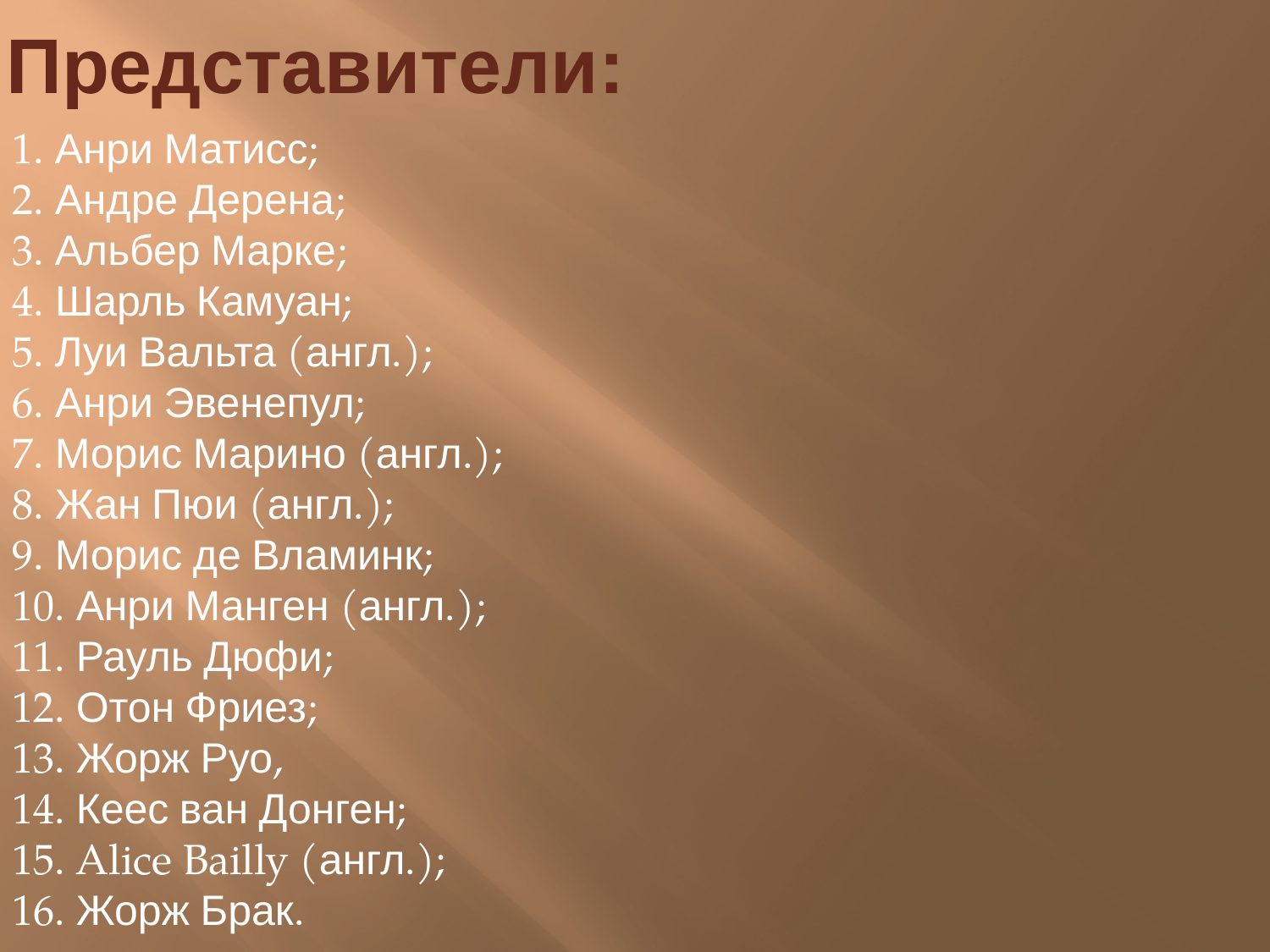

1. Анри Матисс;
2. Андре Дерена;
3. Альбер Марке;
4. Шарль Камуан;
5. Луи Вальта (англ.);
6. Анри Эвенепул;
7. Морис Марино (англ.);
8. Жан Пюи (англ.);
9. Морис де Вламинк;
10. Анри Манген (англ.);
11. Рауль Дюфи;
12. Отон Фриез;
13. Жорж Руо,
14. Кеес ван Донген;
15. Alice Bailly (англ.);
16. Жорж Брак.
# Представители: